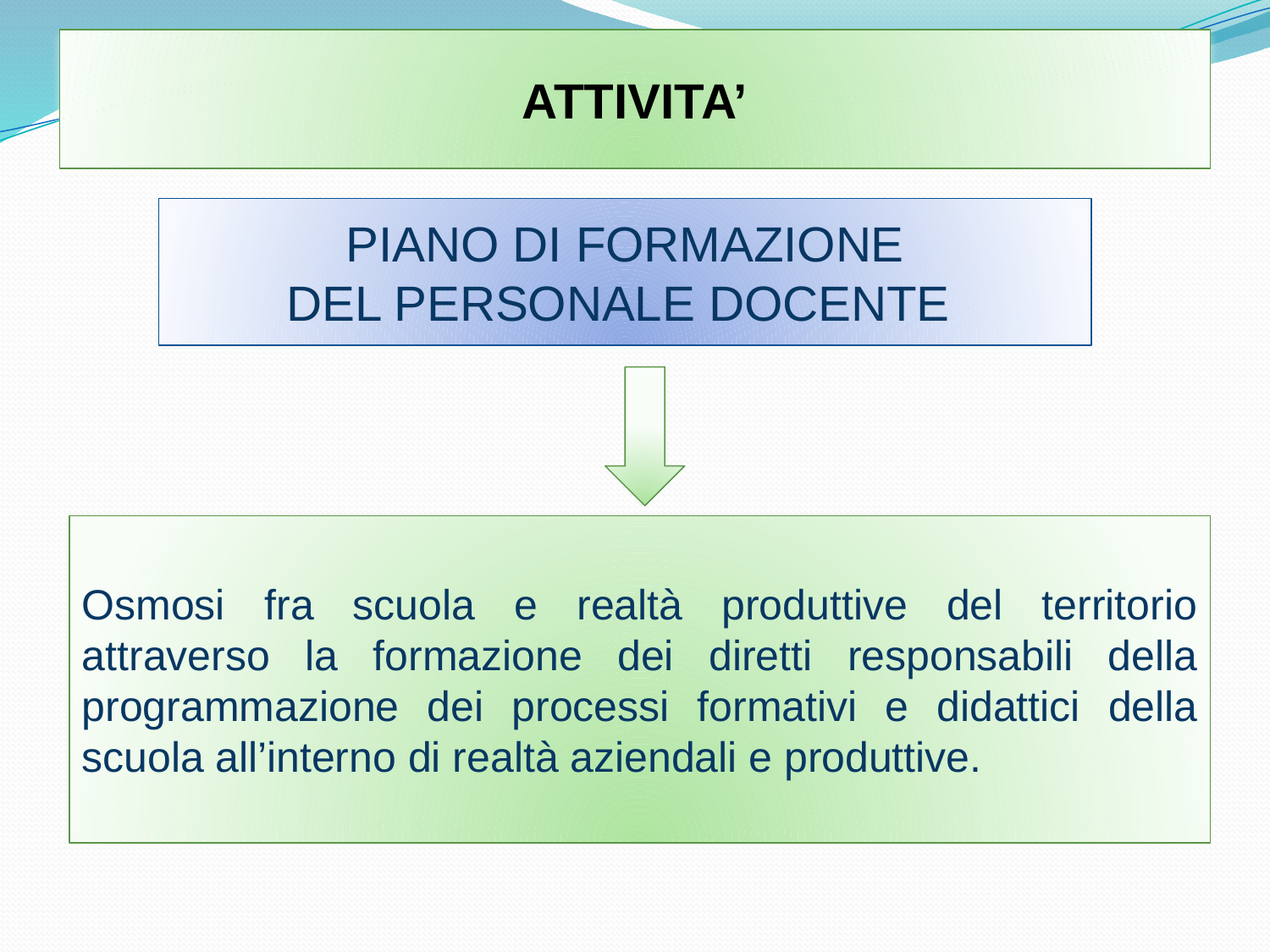

ATTIVITA’
PIANO DI FORMAZIONE
DEL PERSONALE DOCENTE

Osmosi fra scuola e realtà produttive del territorio attraverso la formazione dei diretti responsabili della programmazione dei processi formativi e didattici della scuola all’interno di realtà aziendali e produttive.